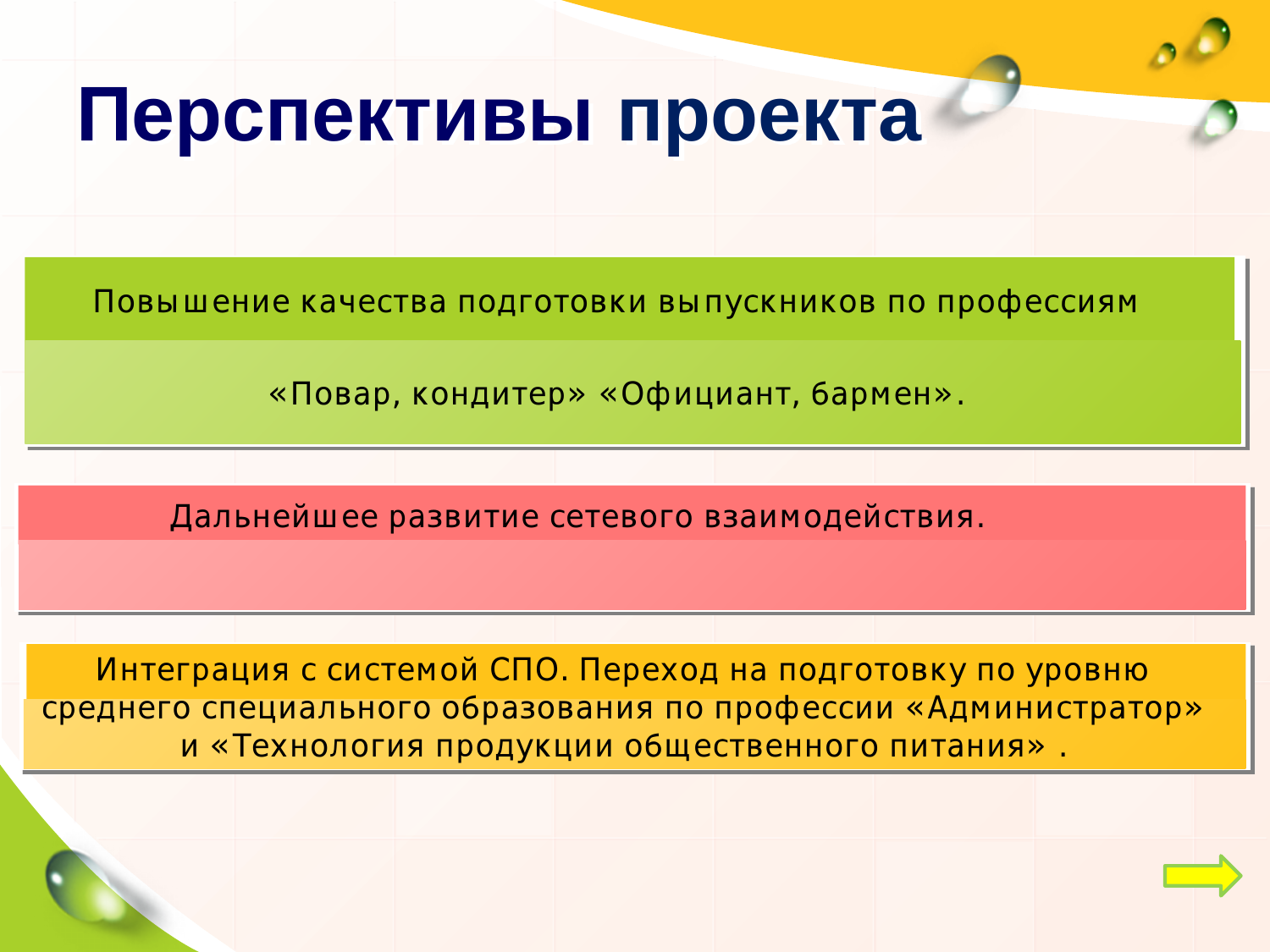

# Перспективы проекта

      Повышение качества подготовки выпускников по профессиям
                          «Повар, кондитер» «Официант, бармен».

               Дальнейшее развитие сетевого взаимодействия.

Интеграция с системой СПО. Переход на подготовку по уровню среднего специального образования по профессии «Администратор» и «Технология продукции общественного питания» .